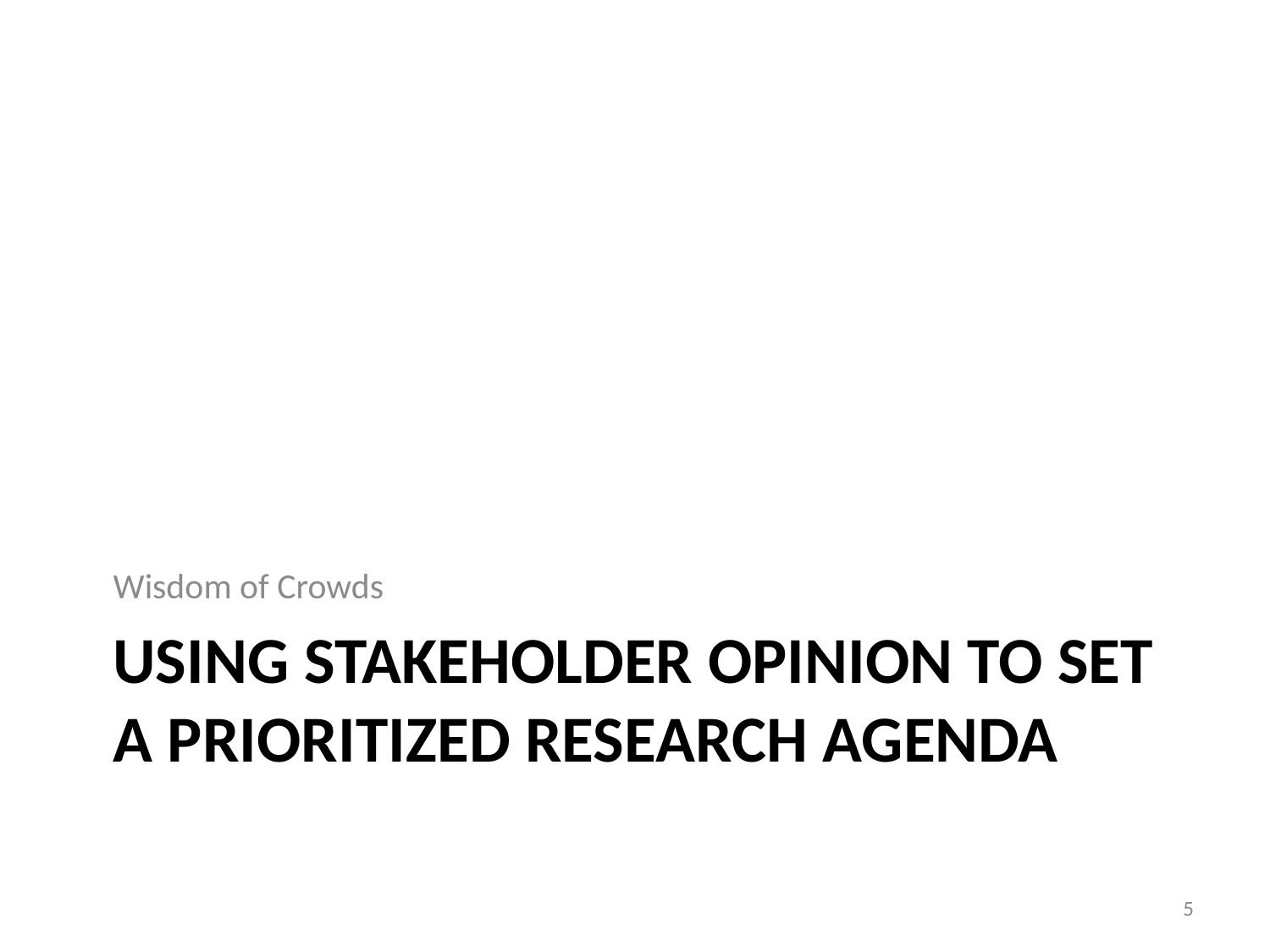

Wisdom of Crowds
# Using stakeholder opinion to set a prioritized research agenda
5